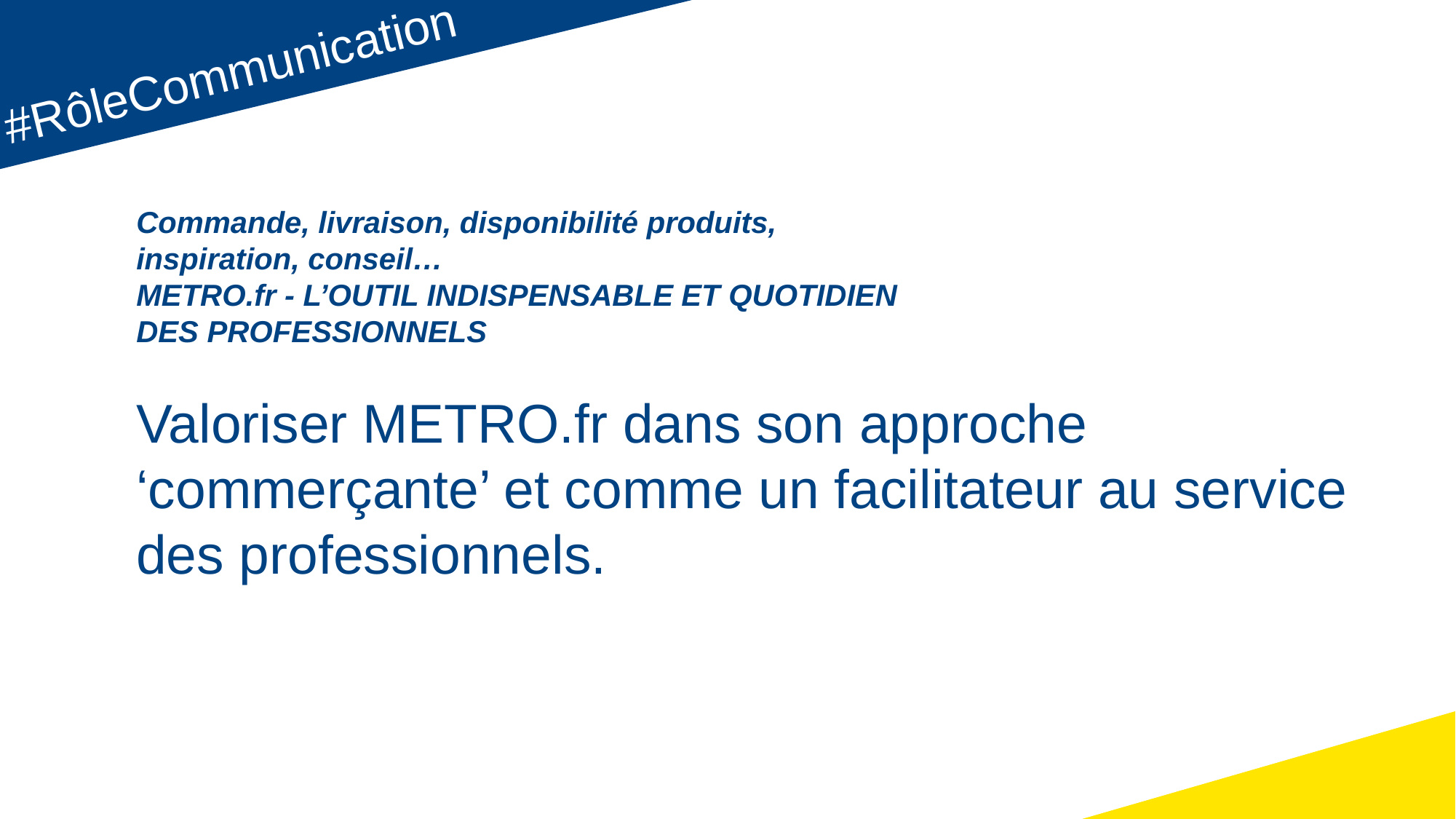

#RôleCommunication
Commande, livraison, disponibilité produits,
inspiration, conseil…
METRO.fr - L’OUTIL INDISPENSABLE ET QUOTIDIEN
DES PROFESSIONNELS
Valoriser METRO.fr dans son approche ‘commerçante’ et comme un facilitateur au service des professionnels.